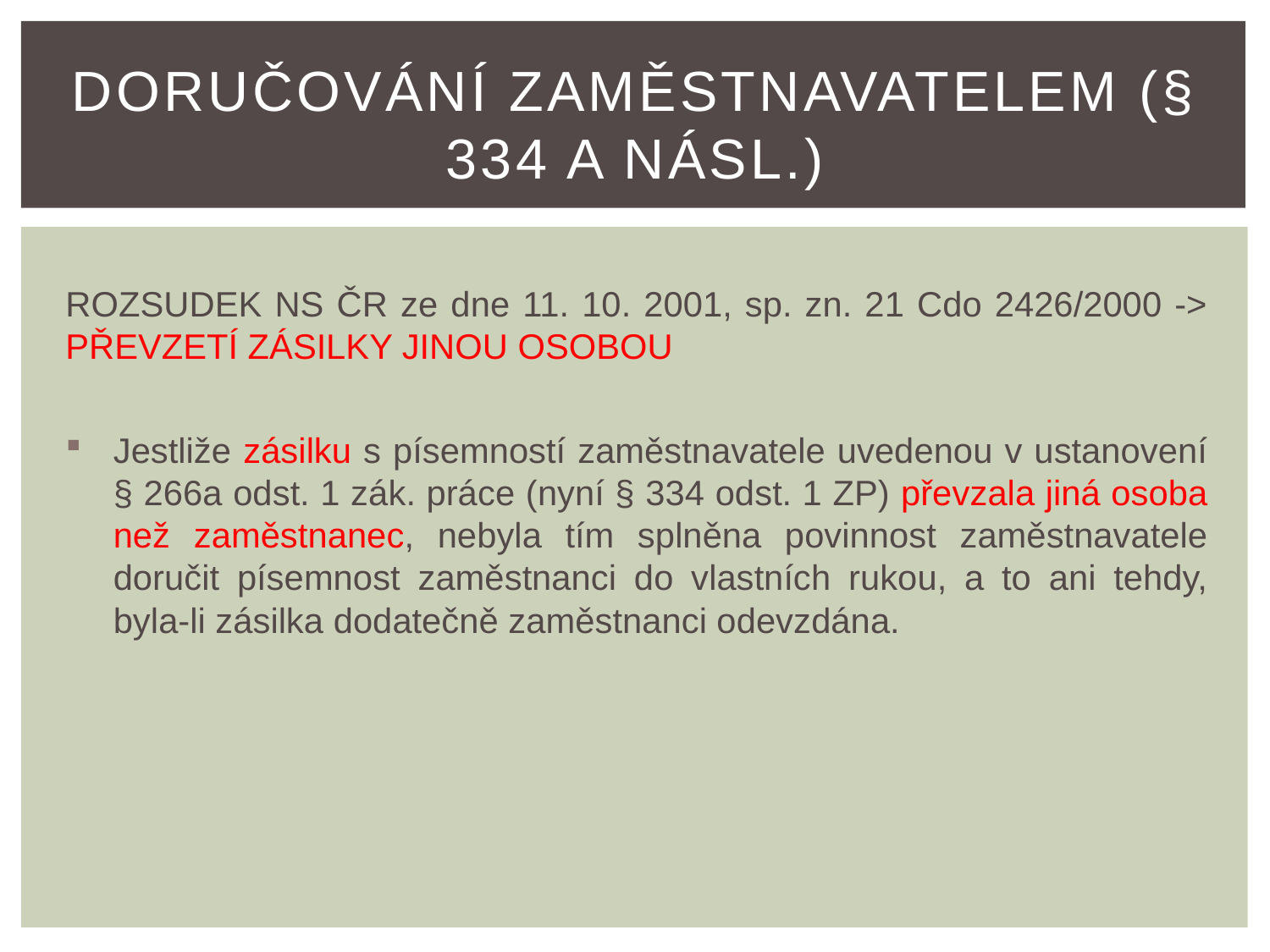

# Doručování ZAMĚSTNAVATELEM (§ 334 a násl.)

ROZSUDEK NS ČR ze dne 11. 10. 2001, sp. zn. 21 Cdo 2426/2000 -> PŘEVZETÍ ZÁSILKY JINOU OSOBOU

Jestliže zásilku s písemností zaměstnavatele uvedenou v ustanovení § 266a odst. 1 zák. práce (nyní § 334 odst. 1 ZP) převzala jiná osoba než zaměstnanec, nebyla tím splněna povinnost zaměstnavatele doručit písemnost zaměstnanci do vlastních rukou, a to ani tehdy, byla-li zásilka dodatečně zaměstnanci odevzdána.